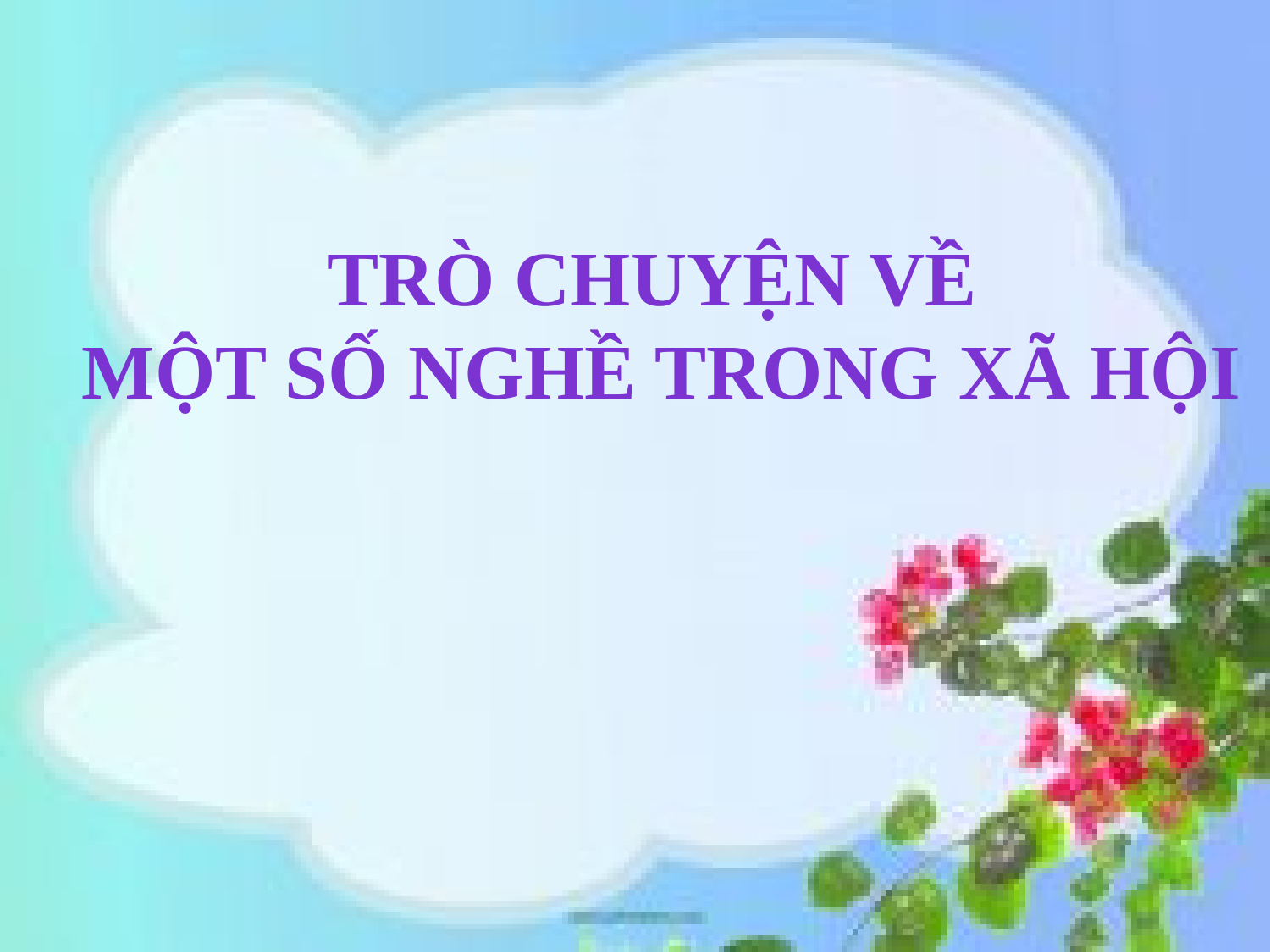

Trò chuyện về
một số NGHỀ TRONG XÃ HỘI